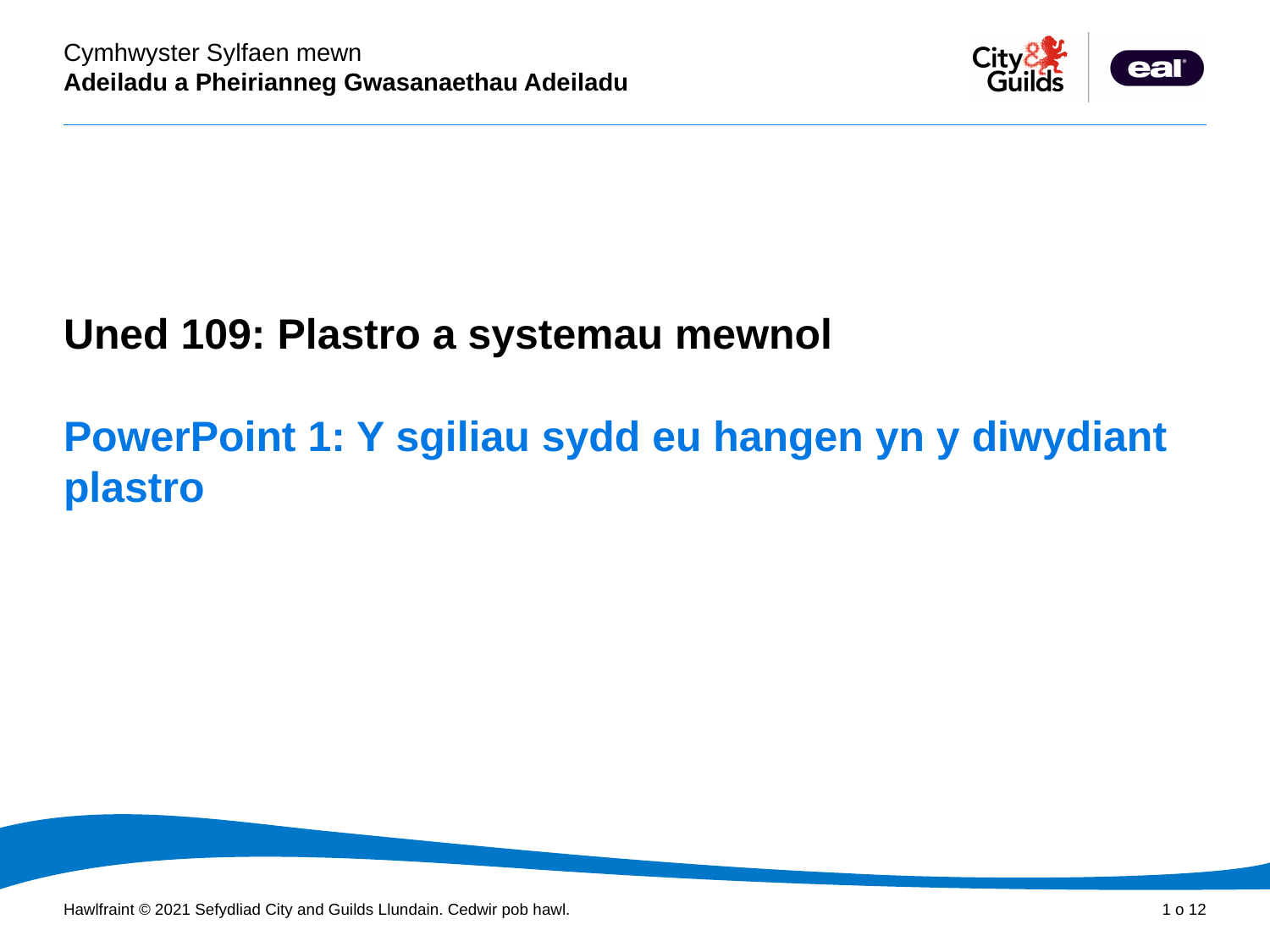

Cyflwyniad PowerPoint
Uned 109: Plastro a systemau mewnol
# PowerPoint 1: Y sgiliau sydd eu hangen yn y diwydiant plastro